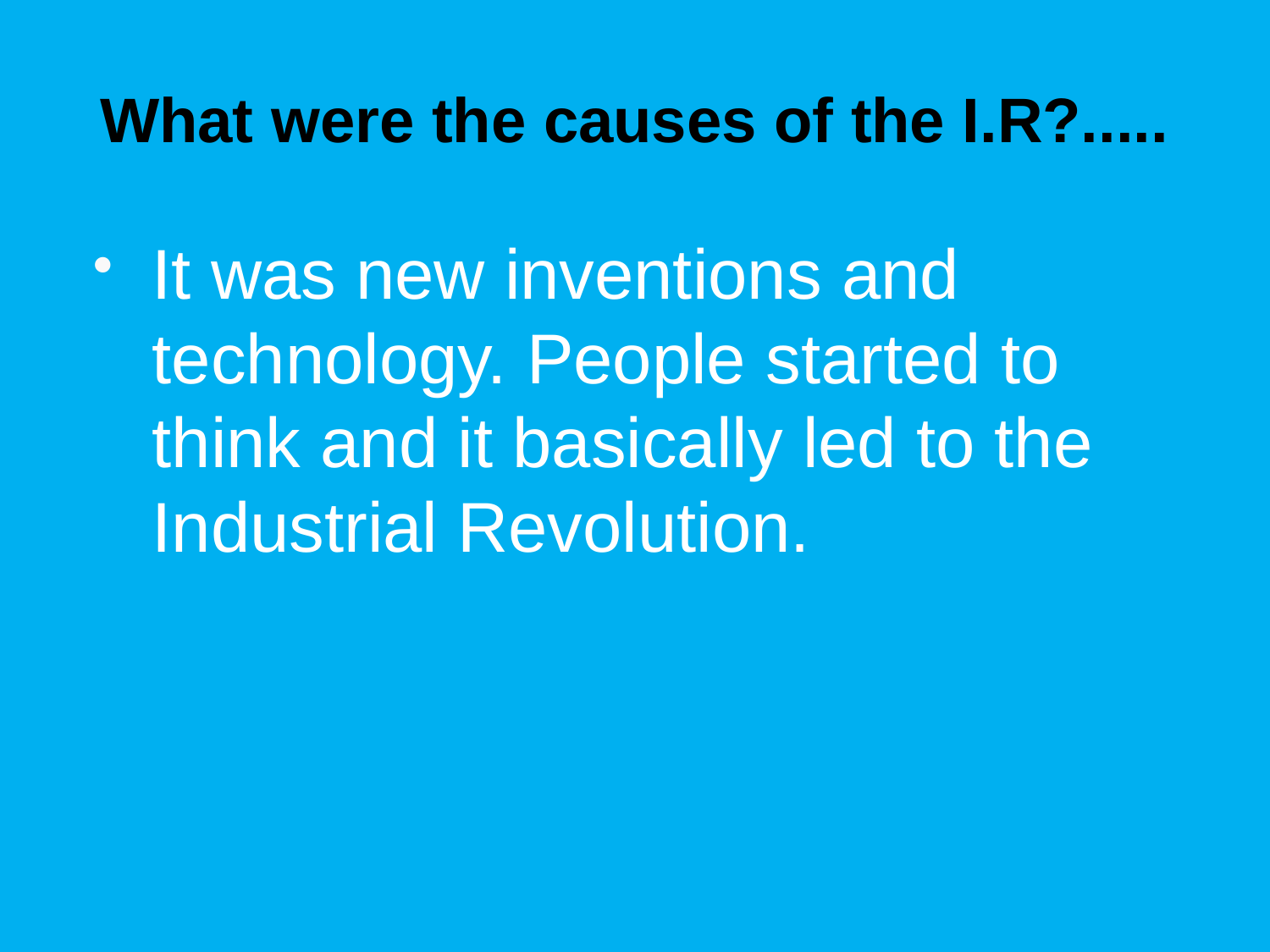

# What were the causes of the I.R?.....
It was new inventions and technology. People started to think and it basically led to the Industrial Revolution.